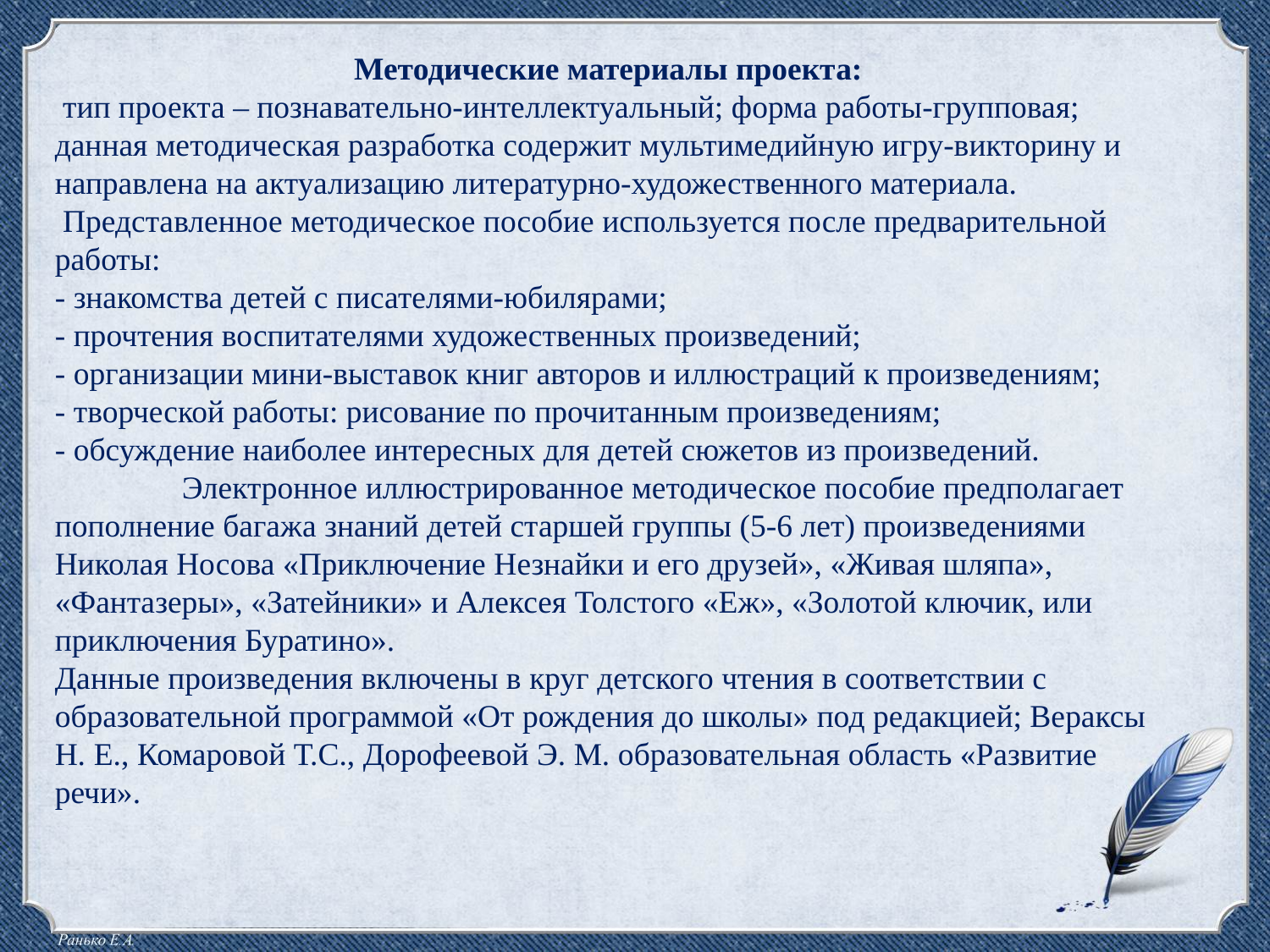

Методические материалы проекта:
 тип проекта – познавательно-интеллектуальный; форма работы-групповая; данная методическая разработка содержит мультимедийную игру-викторину и направлена на актуализацию литературно-художественного материала.
 Представленное методическое пособие используется после предварительной работы:
- знакомства детей с писателями-юбилярами;
- прочтения воспитателями художественных произведений;
- организации мини-выставок книг авторов и иллюстраций к произведениям;
- творческой работы: рисование по прочитанным произведениям;
- обсуждение наиболее интересных для детей сюжетов из произведений.
  	Электронное иллюстрированное методическое пособие предполагает пополнение багажа знаний детей старшей группы (5-6 лет) произведениями Николая Носова «Приключение Незнайки и его друзей», «Живая шляпа», «Фантазеры», «Затейники» и Алексея Толстого «Еж», «Золотой ключик, или приключения Буратино».
Данные произведения включены в круг детского чтения в соответствии с образовательной программой «От рождения до школы» под редакцией; Вераксы Н. Е., Комаровой Т.С., Дорофеевой Э. М. образовательная область «Развитие речи».